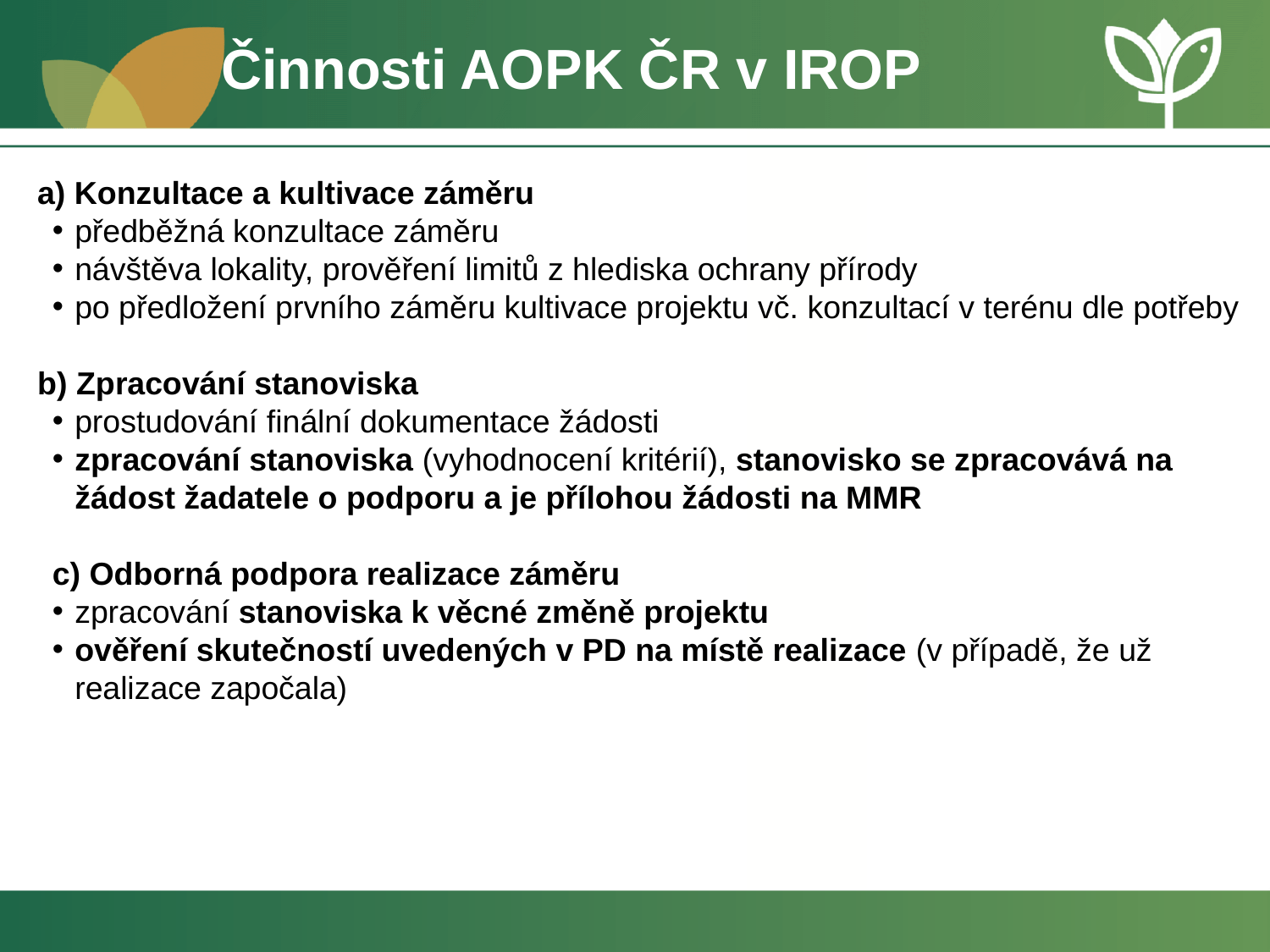

# Činnosti AOPK ČR v IROP
a) Konzultace a kultivace záměru
předběžná konzultace záměru
návštěva lokality, prověření limitů z hlediska ochrany přírody
po předložení prvního záměru kultivace projektu vč. konzultací v terénu dle potřeby

b) Zpracování stanoviska
prostudování finální dokumentace žádosti
zpracování stanoviska (vyhodnocení kritérií), stanovisko se zpracovává na žádost žadatele o podporu a je přílohou žádosti na MMR

c) Odborná podpora realizace záměru
zpracování stanoviska k věcné změně projektu
ověření skutečností uvedených v PD na místě realizace (v případě, že už realizace započala)